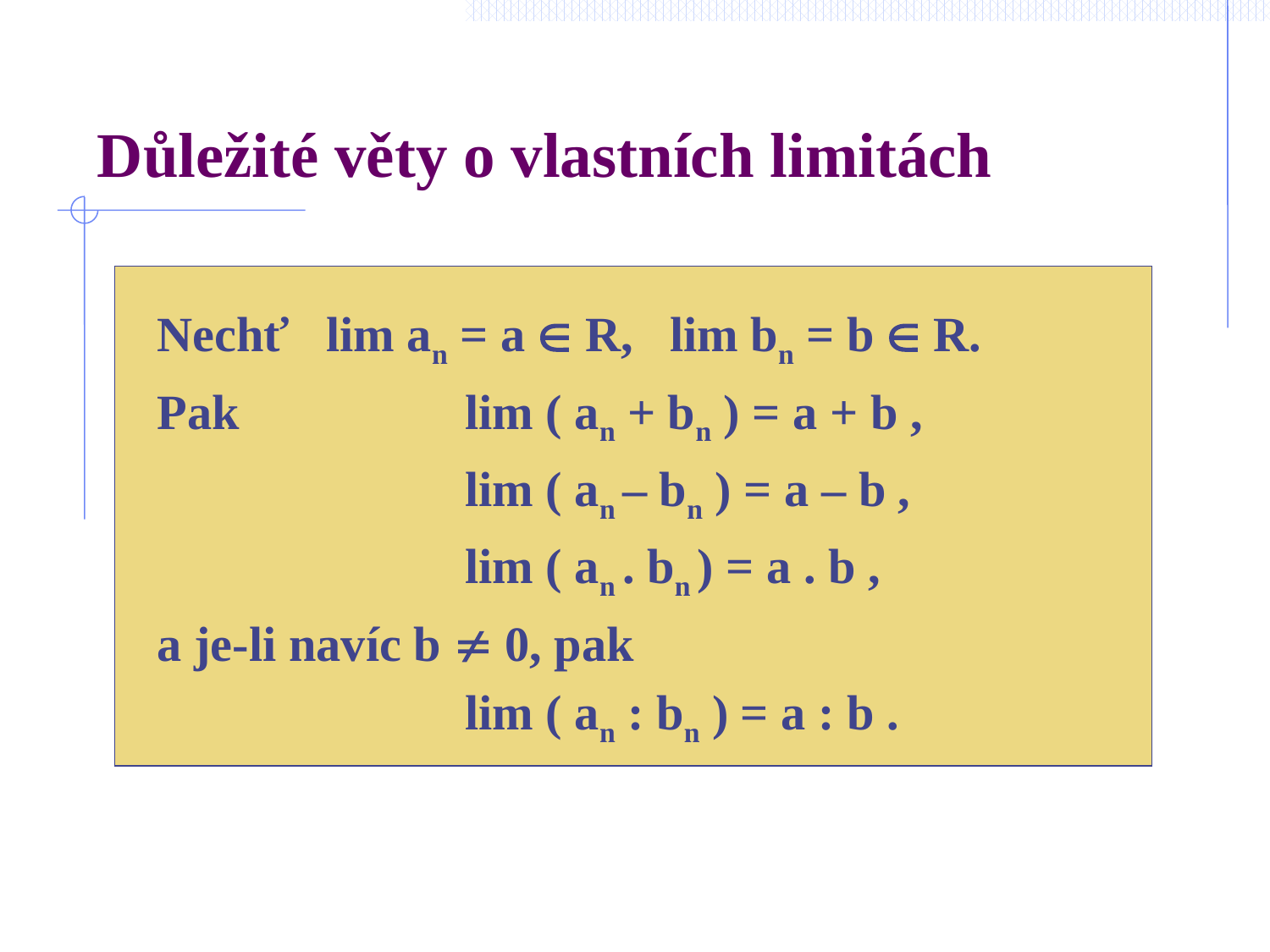

# Důležité věty o vlastních limitách

Nechť   lim an = a ∈ R,   lim bn = b ∈ R.
Pak 		lim ( an + bn ) = a + b ,
			lim ( an – bn ) = a – b ,
			lim ( an . bn ) = a . b ,
a je-li navíc b ≠ 0, pak
			lim ( an : bn ) = a : b .